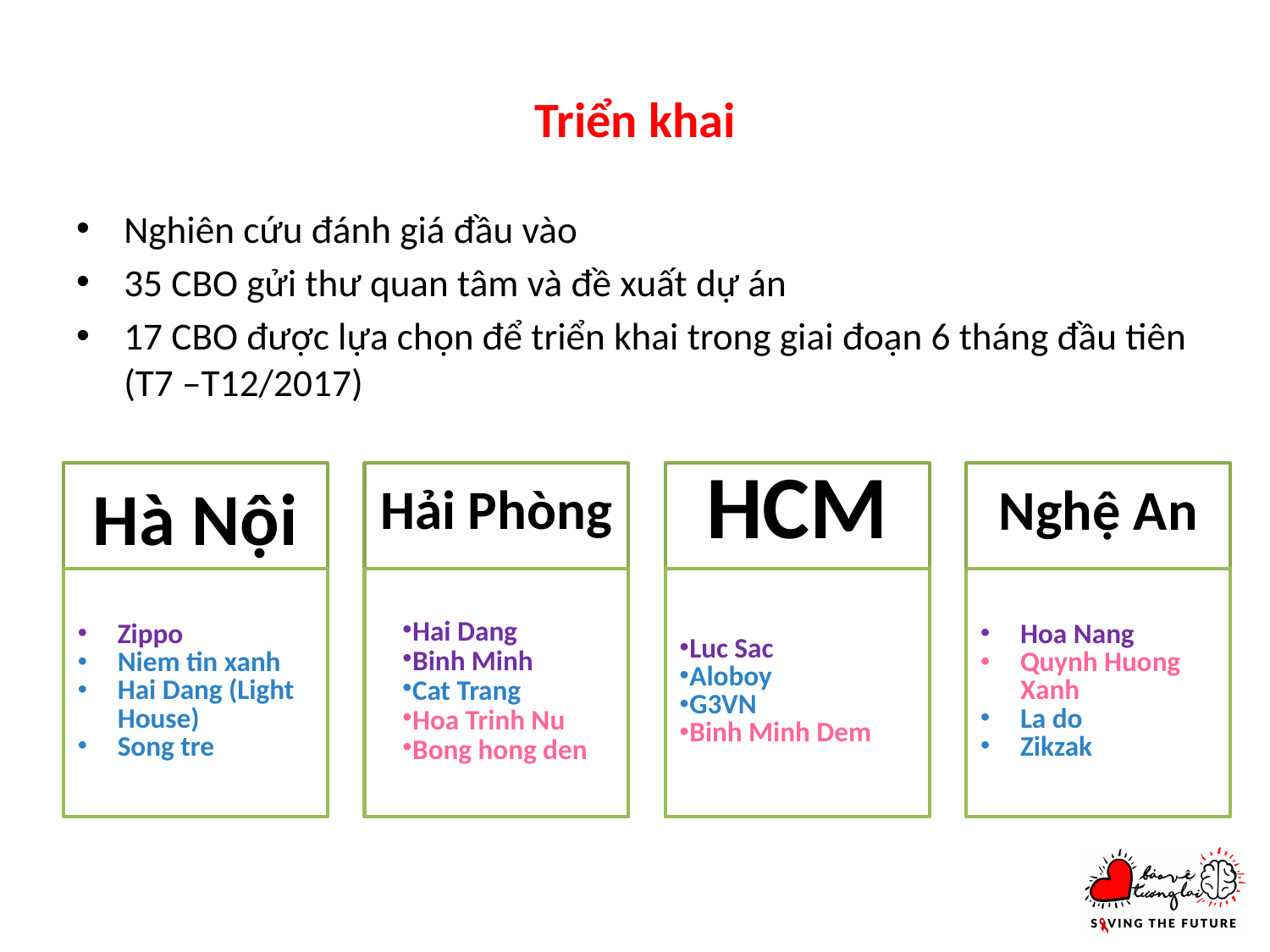

# Triển khai
Nghiên cứu đánh giá đầu vào
35 CBO gửi thư quan tâm và đề xuất dự án
17 CBO được lựa chọn để triển khai trong giai đoạn 6 tháng đầu tiên (T7 –T12/2017)
Hà Nội
Zippo
Hải Phòng
Hai Dang
Hoa Trinh Nu
HCM
Luc Sac
Niem tin xanh
Hai Dang (Light House)
Song tre
Bong hong den
Binh Minh
Nghệ An
Hoa Nang
Quynh Huong Xanh
La do
Zikzak
Cat Trang
Aloboy
G3VN
Binh Minh Dem